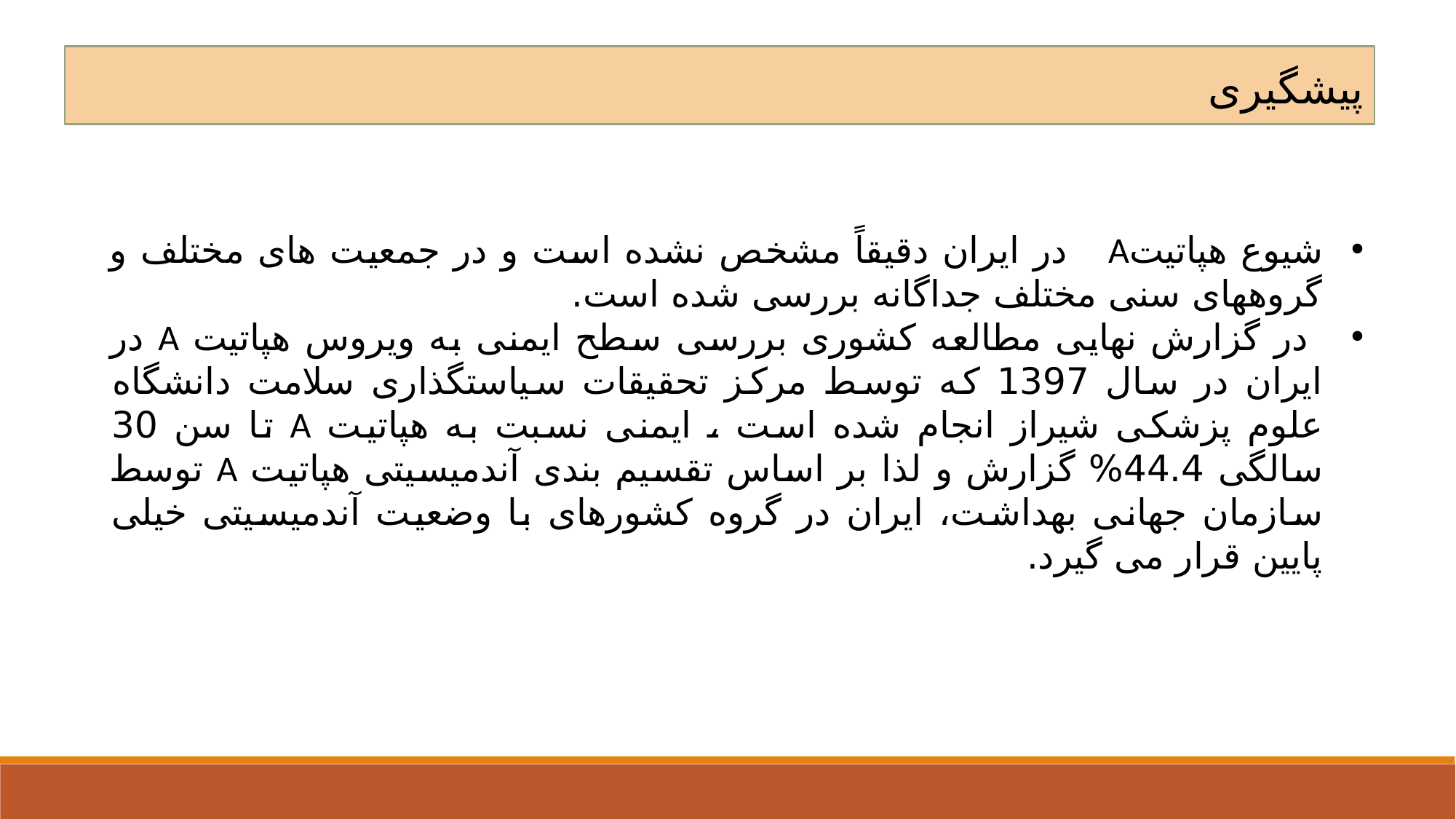

پیشگیری

شیوع هپاتیتA   در ایران دقیقاً مشخص نشده است و در جمعیت های مختلف و گروههای سنی مختلف جداگانه بررسی شده است.
 در گزارش نهایی مطالعه کشوری بررسی سطح ایمنی به ویروس هپاتیت A در ایران در سال 1397 که توسط مرکز تحقیقات سیاستگذاری سلامت دانشگاه علوم پزشکی شیراز انجام شده است ، ایمنی نسبت به هپاتیت A تا سن 30 سالگی 44.4% گزارش و لذا بر اساس تقسیم بندی آندمیسیتی هپاتیت A توسط سازمان جهانی بهداشت، ایران در گروه کشورهای با وضعیت آندمیسیتی خیلی پایین قرار می گیرد.